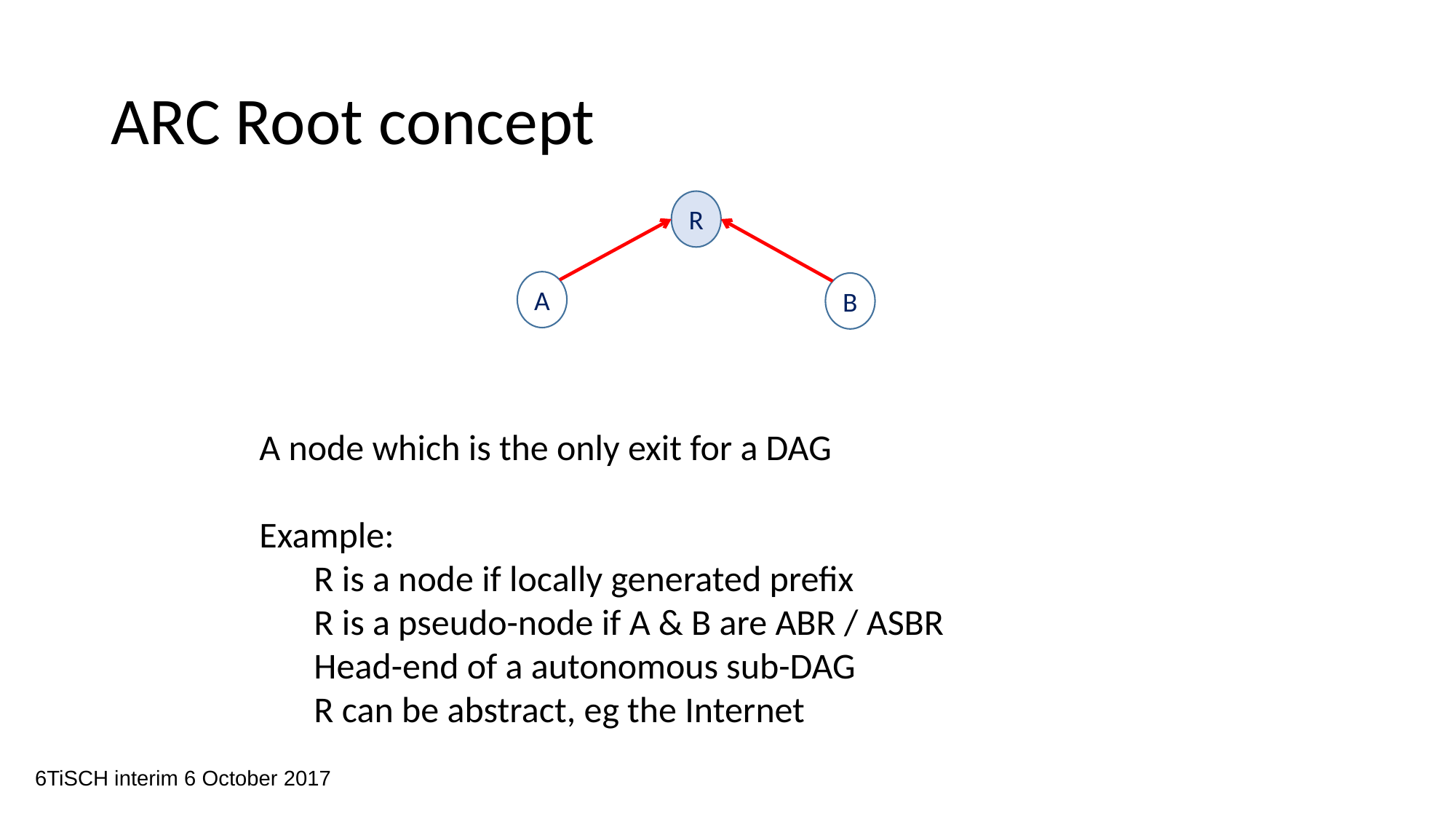

# ARC Root concept
R
A
B
A node which is the only exit for a DAG

Example:
R is a node if locally generated prefix
R is a pseudo-node if A & B are ABR / ASBR
Head-end of a autonomous sub-DAG
R can be abstract, eg the Internet